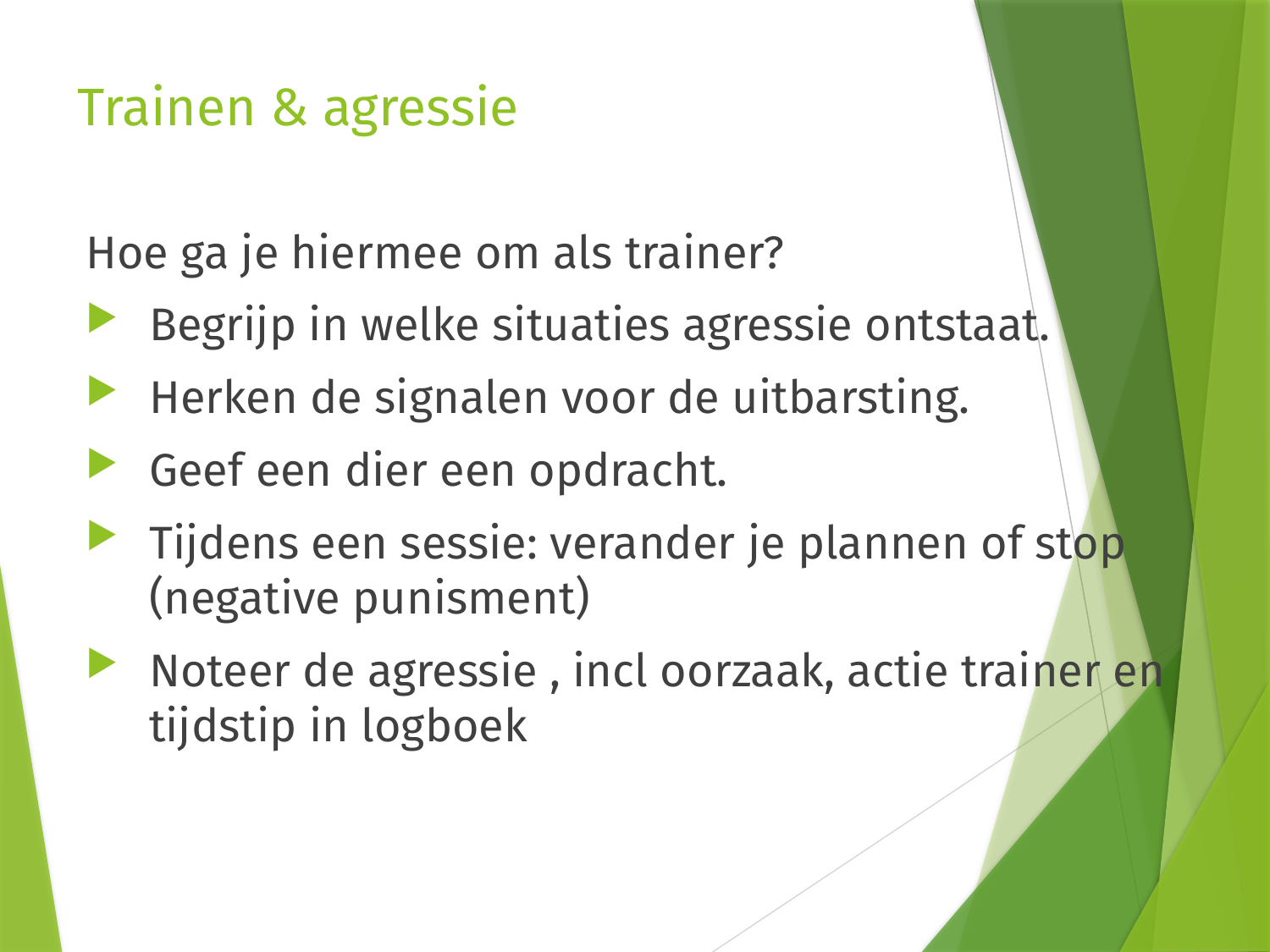

# Trainen & agressie
Hoe ga je hiermee om als trainer?
Begrijp in welke situaties agressie ontstaat.
Herken de signalen voor de uitbarsting.
Geef een dier een opdracht.
Tijdens een sessie: verander je plannen of stop (negative punisment)
Noteer de agressie , incl oorzaak, actie trainer en tijdstip in logboek